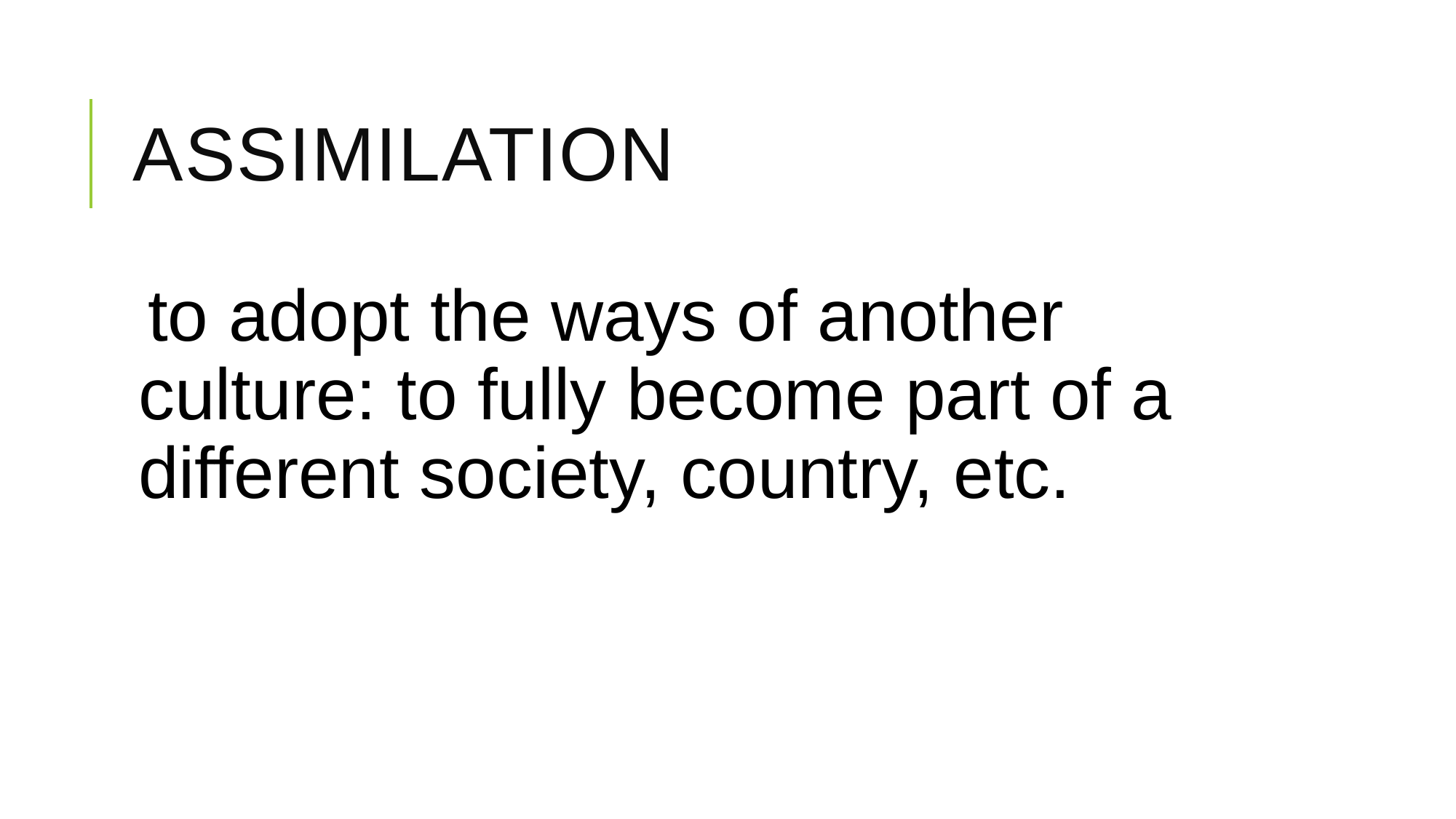

# assimilation
to adopt the ways of another culture: to fully become part of a different society, country, etc.